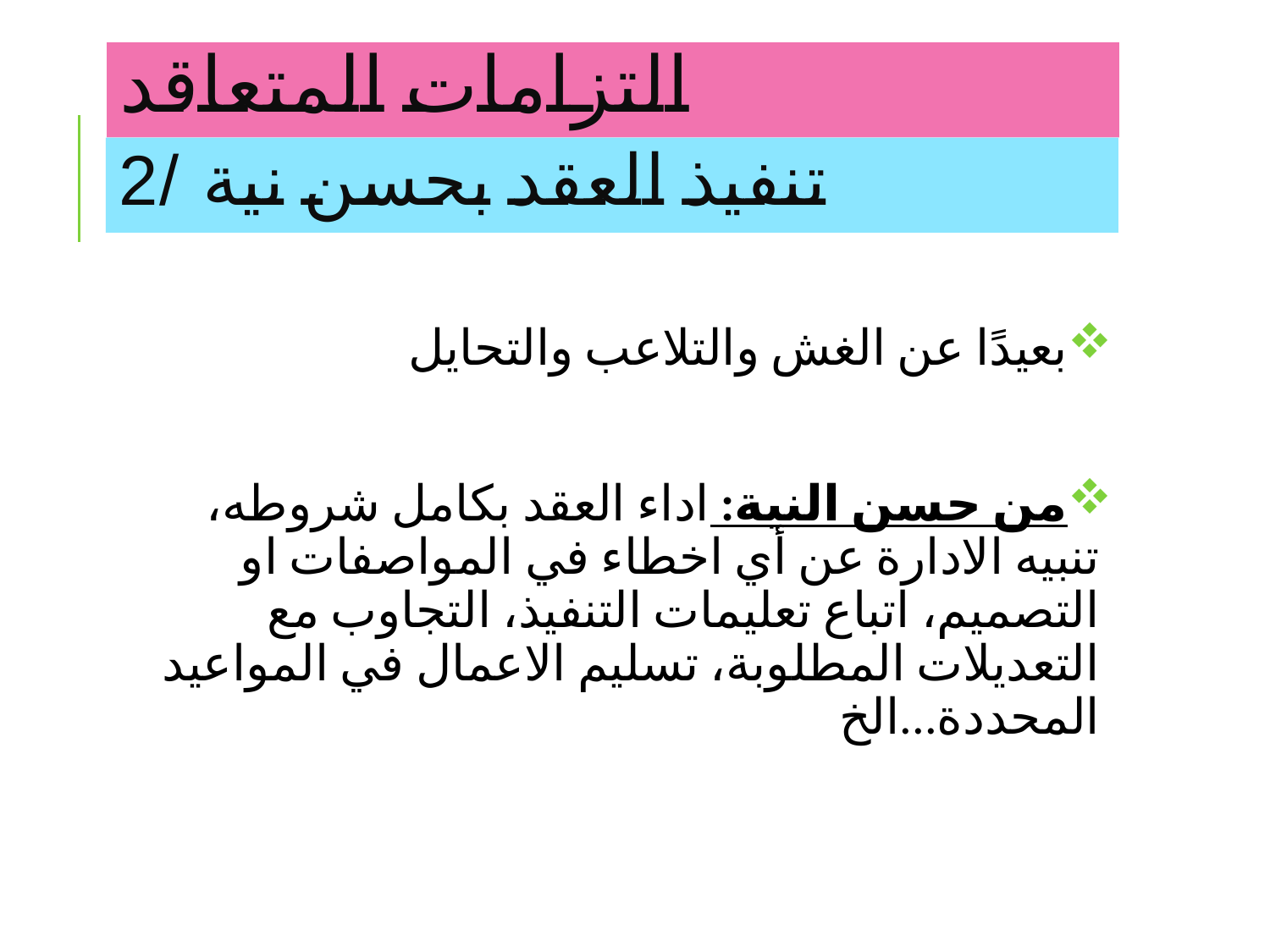

# التزامات المتعاقد
2/ تنفيذ العقد بحسن نية

بعيدًا عن الغش والتلاعب والتحايل

من حسن النية: اداء العقد بكامل شروطه، تنبيه الادارة عن أي اخطاء في المواصفات او التصميم، اتباع تعليمات التنفيذ، التجاوب مع التعديلات المطلوبة، تسليم الاعمال في المواعيد المحددة...الخ